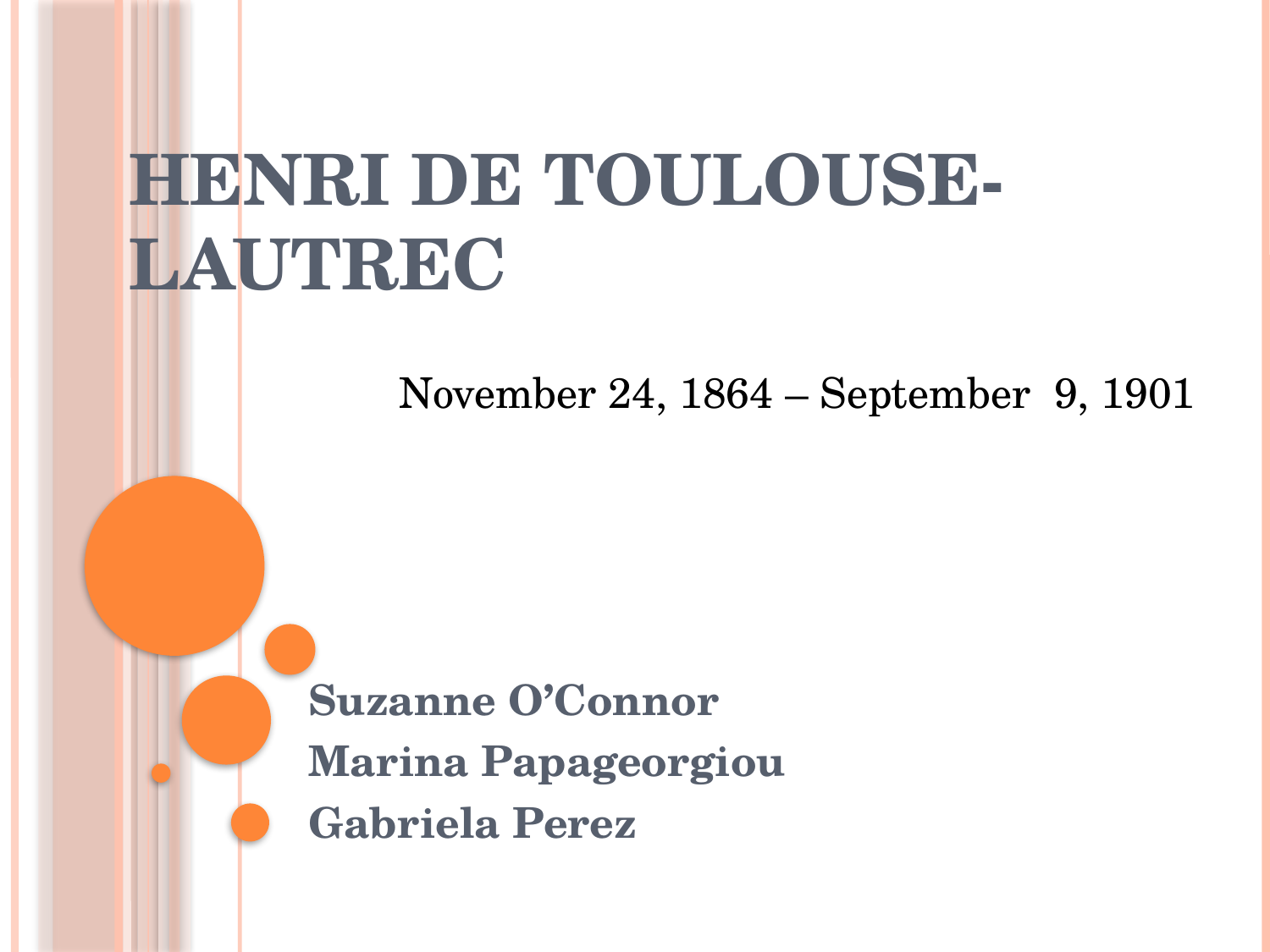

# Henri de Toulouse-Lautrec
November 24, 1864 – September  9, 1901
Suzanne O’Connor
Marina Papageorgiou
Gabriela Perez